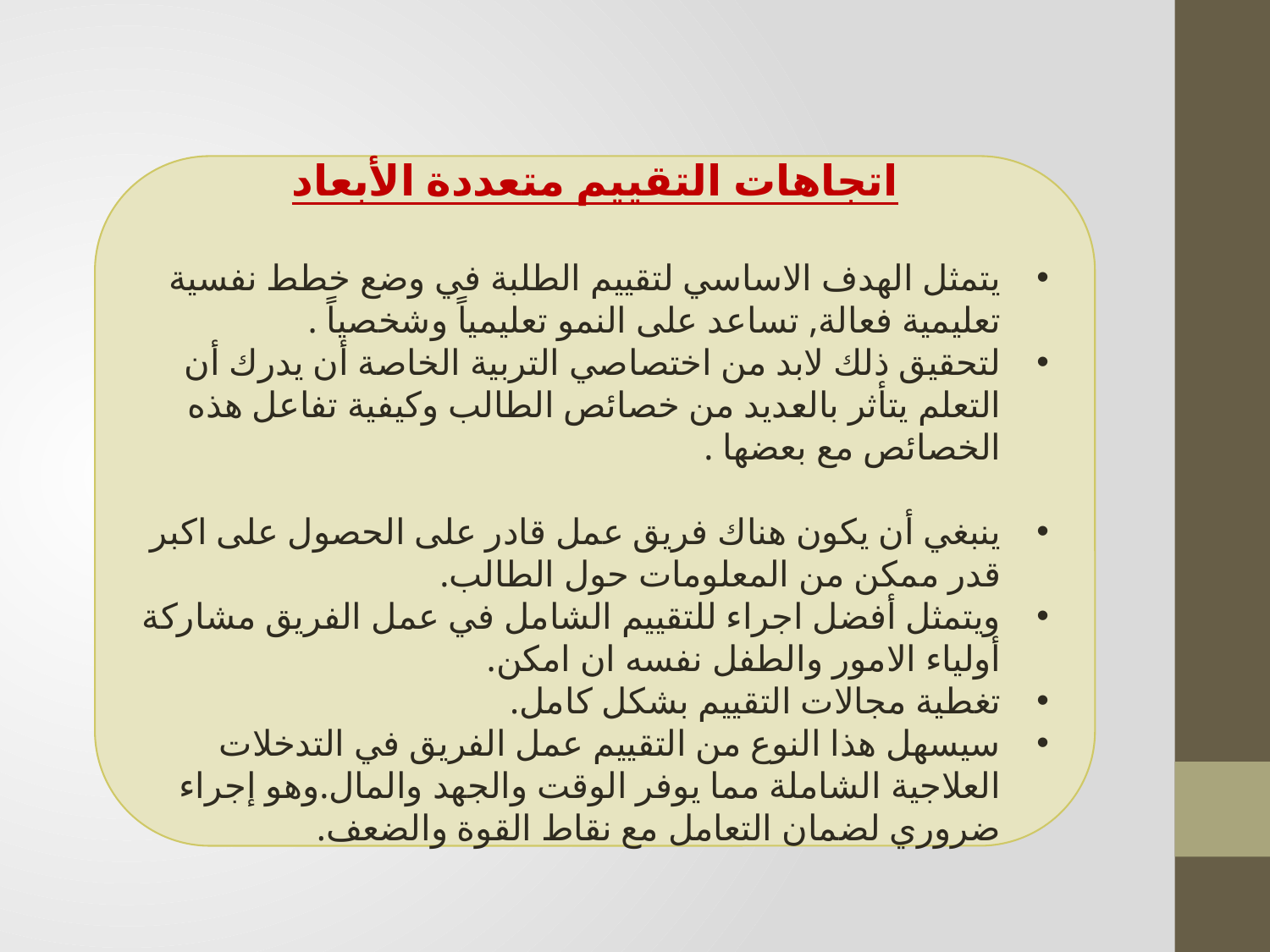

اتجاهات التقييم متعددة الأبعاد

يتمثل الهدف الاساسي لتقييم الطلبة في وضع خطط نفسية تعليمية فعالة, تساعد على النمو تعليمياً وشخصياً .
لتحقيق ذلك لابد من اختصاصي التربية الخاصة أن يدرك أن التعلم يتأثر بالعديد من خصائص الطالب وكيفية تفاعل هذه الخصائص مع بعضها .

ينبغي أن يكون هناك فريق عمل قادر على الحصول على اكبر قدر ممكن من المعلومات حول الطالب.
ويتمثل أفضل اجراء للتقييم الشامل في عمل الفريق مشاركة أولياء الامور والطفل نفسه ان امكن.
تغطية مجالات التقييم بشكل كامل.
سيسهل هذا النوع من التقييم عمل الفريق في التدخلات العلاجية الشاملة مما يوفر الوقت والجهد والمال.وهو إجراء ضروري لضمان التعامل مع نقاط القوة والضعف.